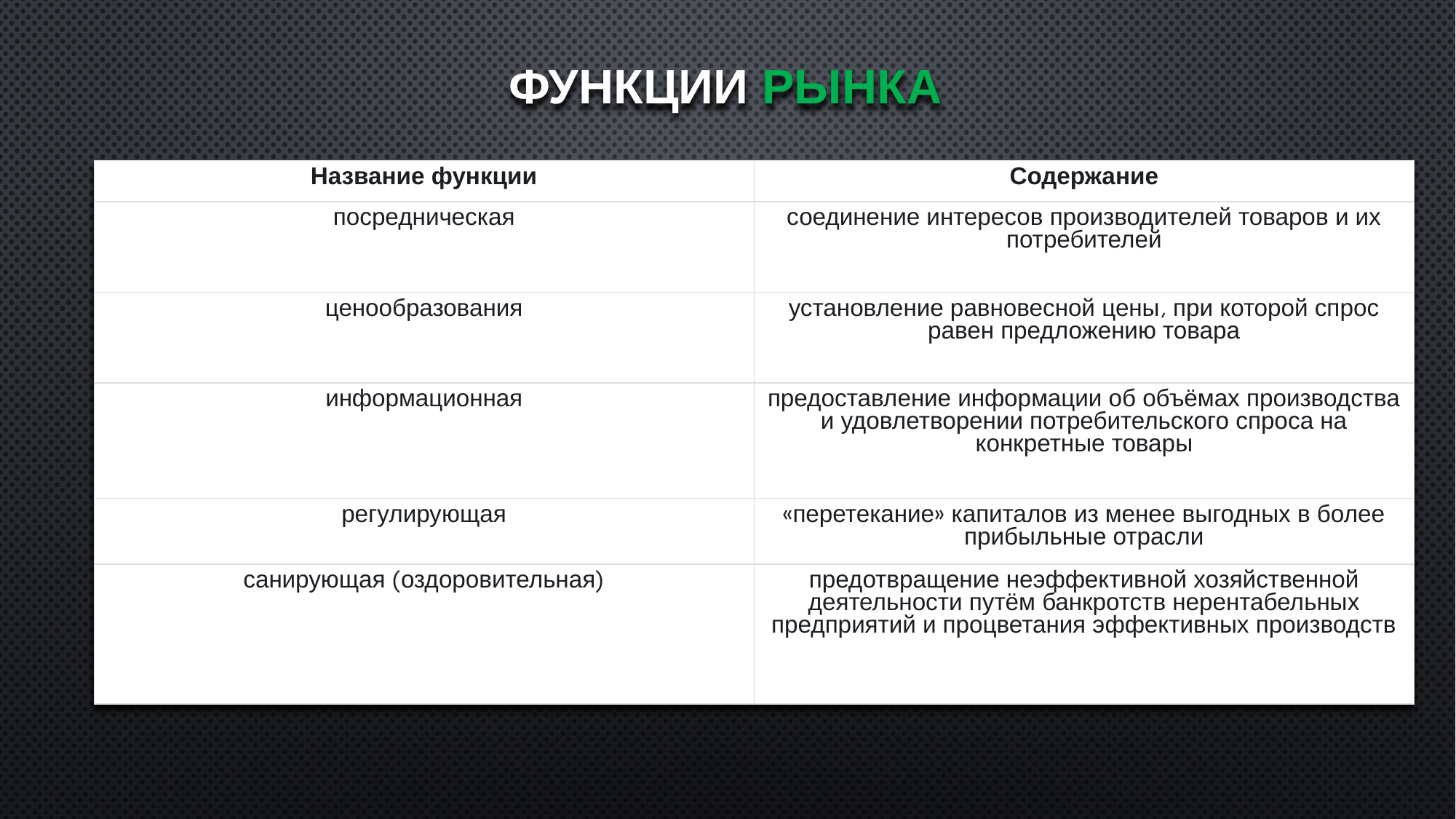

# Функции рынка
| Название функции | Содержание |
| --- | --- |
| посредническая | соединение интересов производителей товаров и их потребителей |
| ценообразования | установление равновесной цены, при которой спрос равен предложению товара |
| информационная | предоставление информации об объёмах производства и удовлетворении потребительского спроса на конкретные товары |
| регулирующая | «перетекание» капиталов из менее выгодных в более прибыльные отрасли |
| санирующая (оздоровительная) | предотвращение неэффективной хозяйственной деятельности путём банкротств нерентабельных предприятий и процветания эффективных производств |